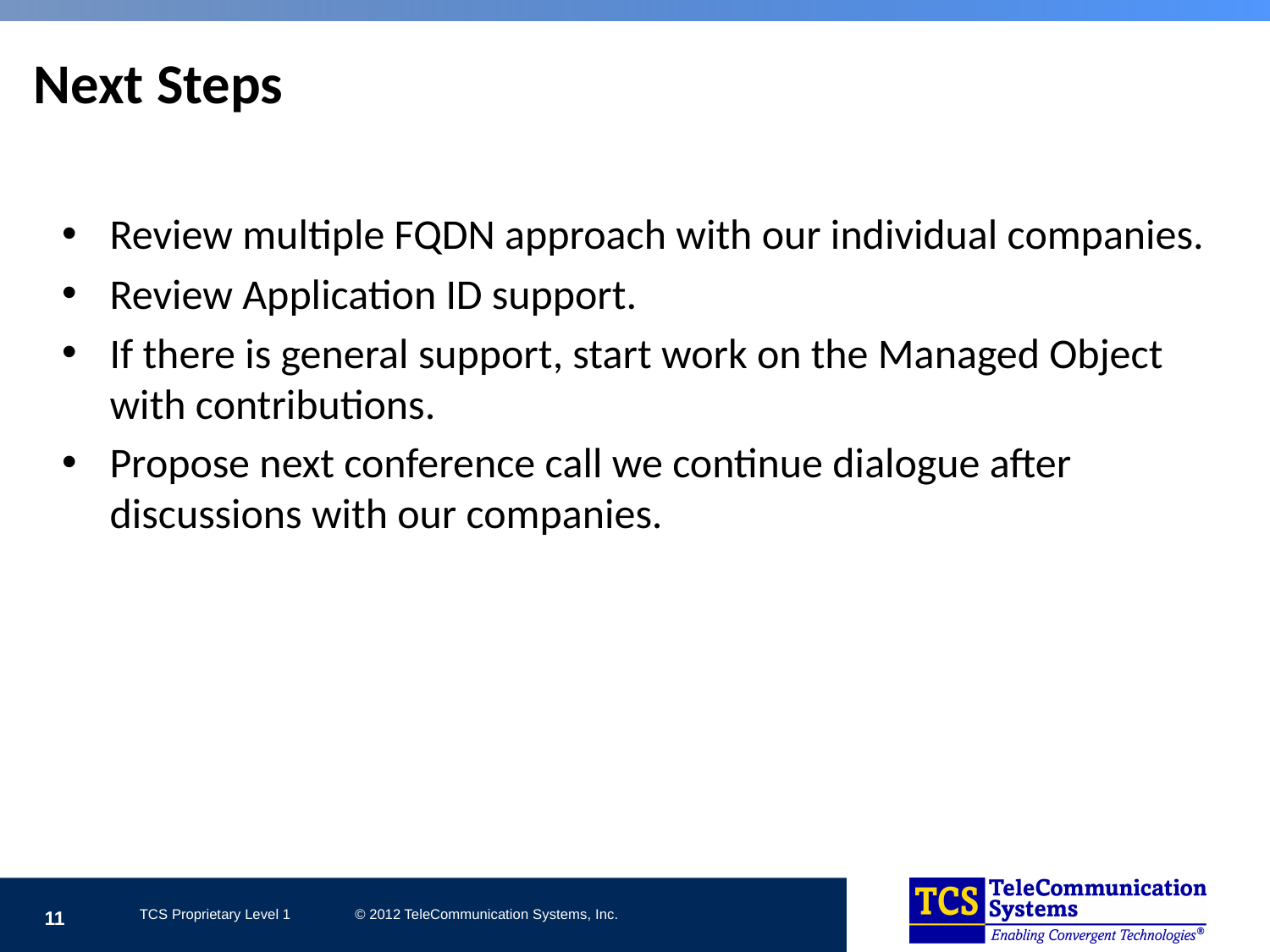

# Next Steps

Review multiple FQDN approach with our individual companies.
Review Application ID support.
If there is general support, start work on the Managed Object with contributions.
Propose next conference call we continue dialogue after discussions with our companies.
11